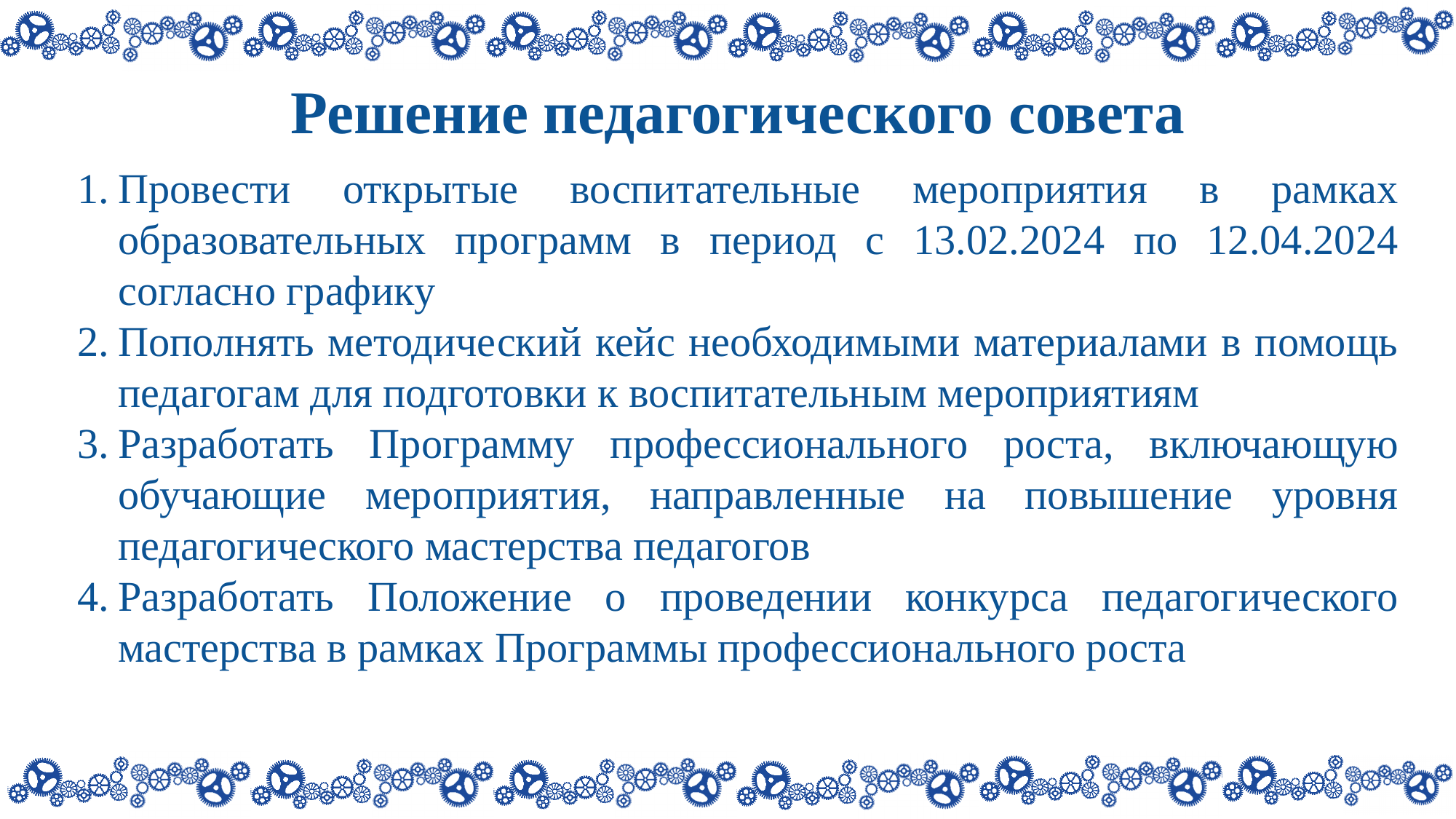

Решение педагогического совета
Провести открытые воспитательные мероприятия в рамках образовательных программ в период с 13.02.2024 по 12.04.2024 согласно графику
Пополнять методический кейс необходимыми материалами в помощь педагогам для подготовки к воспитательным мероприятиям
Разработать Программу профессионального роста, включающую обучающие мероприятия, направленные на повышение уровня педагогического мастерства педагогов
Разработать Положение о проведении конкурса педагогического мастерства в рамках Программы профессионального роста